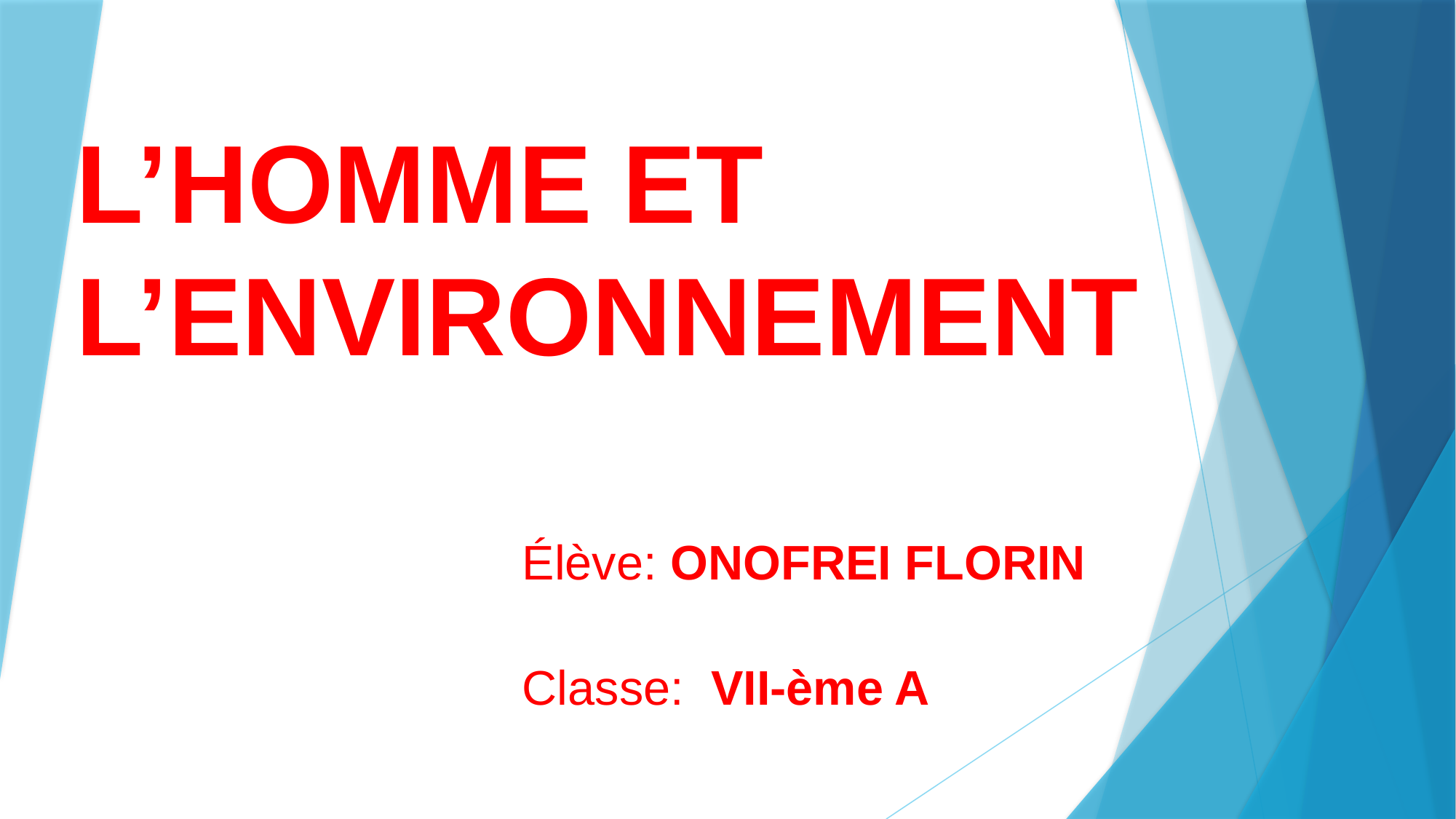

# L’HOMME ET L’ENVIRONNEMENT
Élève: ONOFREI FLORIN

Classe:  VII-ème A